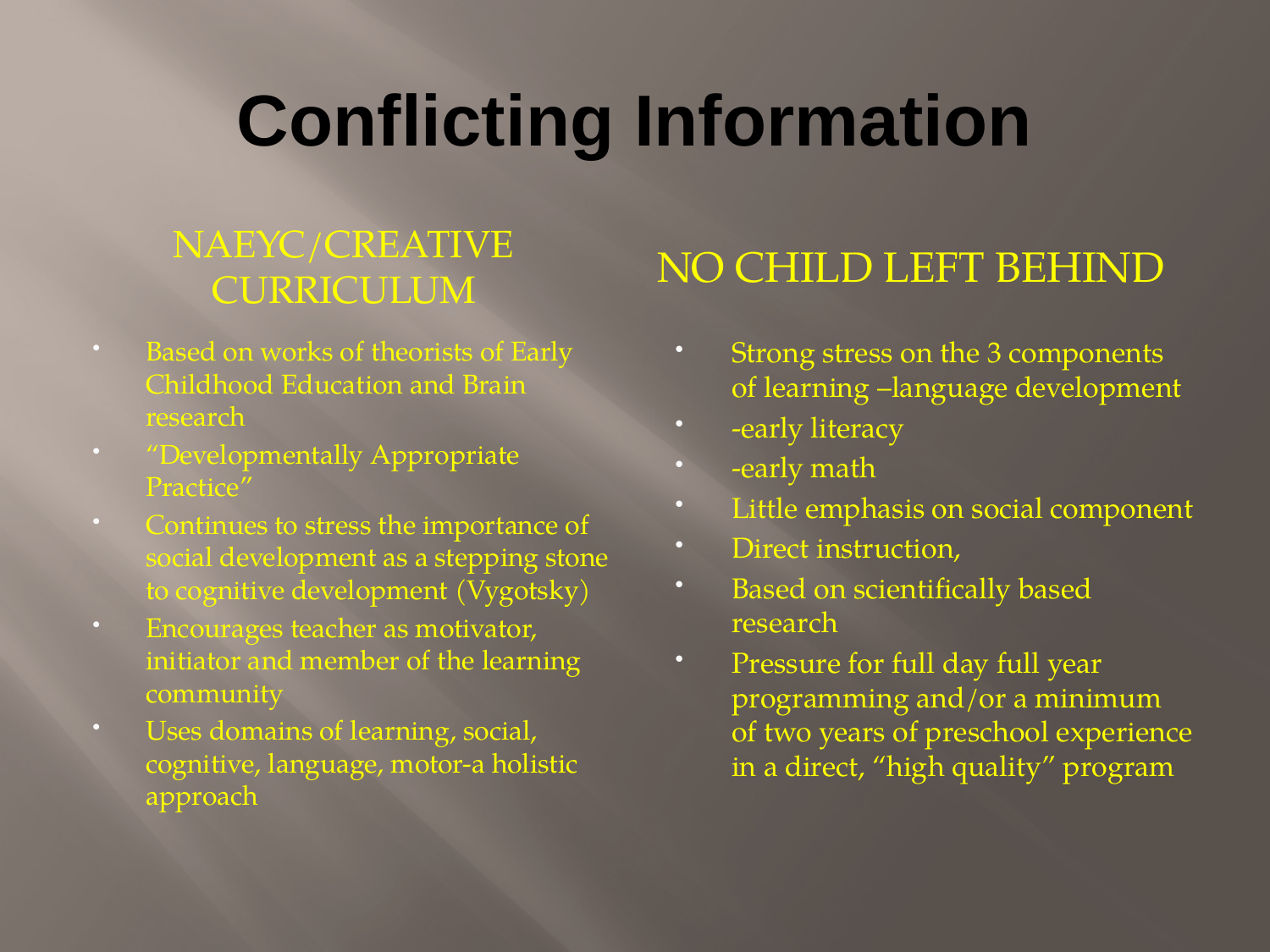

# Conflicting Information
NAEYC/Creative curriculum
No Child Left Behind
Based on works of theorists of Early Childhood Education and Brain research
“Developmentally Appropriate Practice”
Continues to stress the importance of social development as a stepping stone to cognitive development (Vygotsky)
Encourages teacher as motivator, initiator and member of the learning community
Uses domains of learning, social, cognitive, language, motor-a holistic approach

Strong stress on the 3 components of learning –language development
-early literacy
-early math
Little emphasis on social component
Direct instruction,
Based on scientifically based research
Pressure for full day full year programming and/or a minimum of two years of preschool experience in a direct, “high quality” program